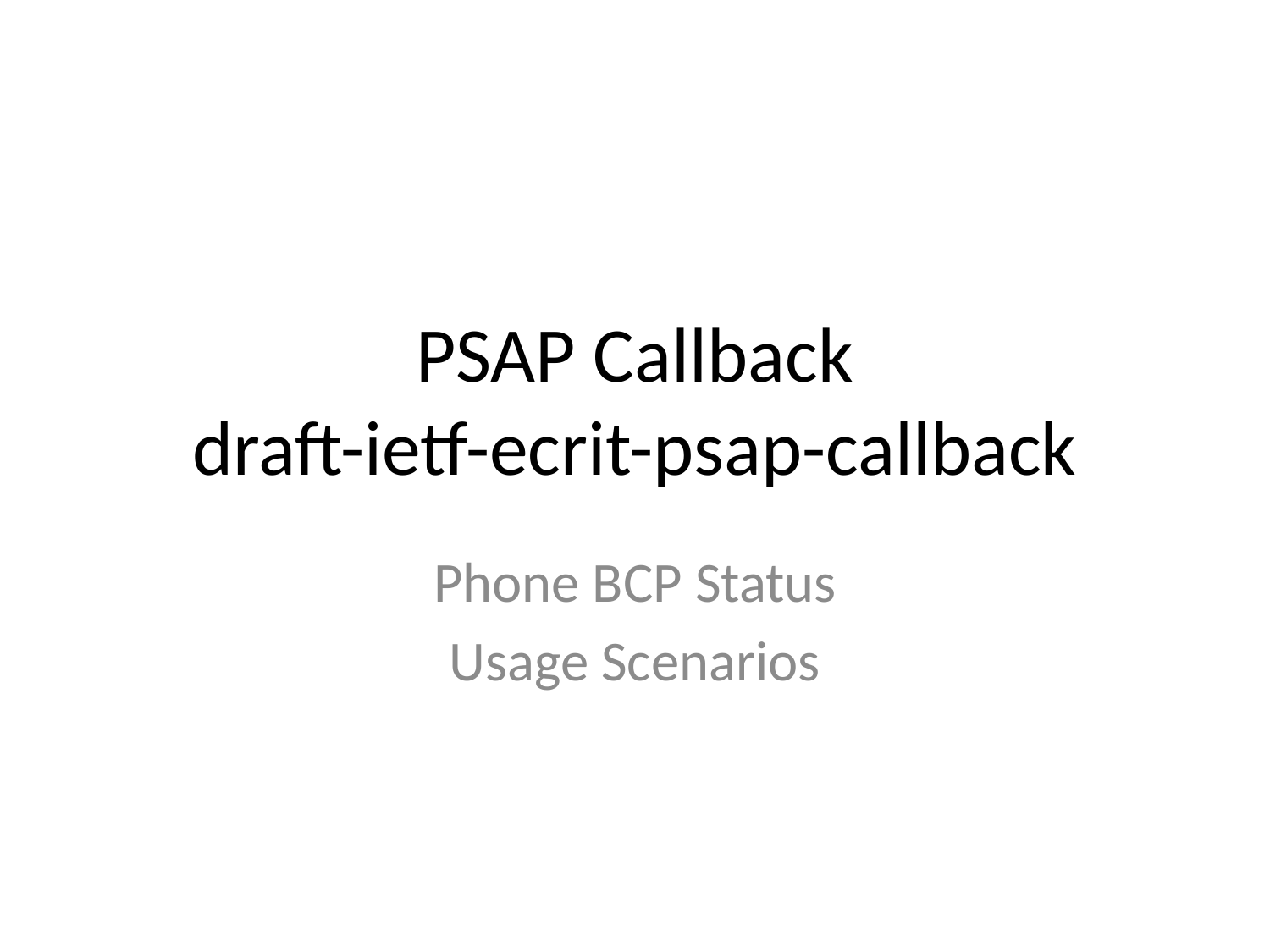

# PSAP Callback draft-ietf-ecrit-psap-callback
Phone BCP Status
Usage Scenarios